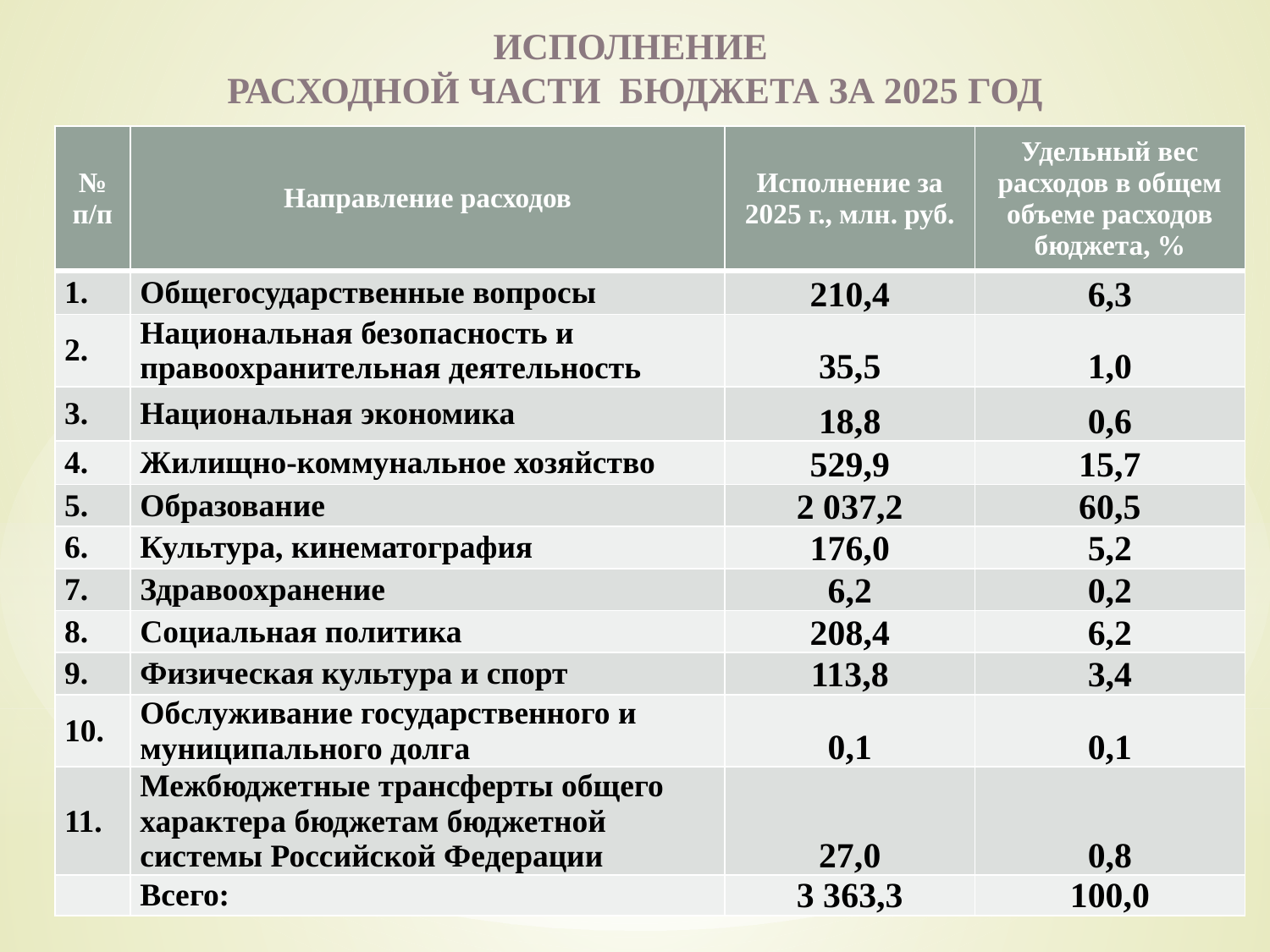

# ИСПОЛНЕНИЕ РАСХОДНОЙ ЧАСТИ  БЮДЖЕТА ЗА 2025 ГОД
| № п/п | Направление расходов | Исполнение за 2025 г., млн. руб. | Удельный вес расходов в общем объеме расходов бюджета, % |
| --- | --- | --- | --- |
| 1. | Общегосударственные вопросы | 210,4 | 6,3 |
| 2. | Национальная безопасность и правоохранительная деятельность | 35,5 | 1,0 |
| 3. | Национальная экономика | 18,8 | 0,6 |
| 4. | Жилищно-коммунальное хозяйство | 529,9 | 15,7 |
| 5. | Образование | 2 037,2 | 60,5 |
| 6. | Культура, кинематография | 176,0 | 5,2 |
| 7. | Здравоохранение | 6,2 | 0,2 |
| 8. | Социальная политика | 208,4 | 6,2 |
| 9. | Физическая культура и спорт | 113,8 | 3,4 |
| 10. | Обслуживание государственного и муниципального долга | 0,1 | 0,1 |
| 11. | Межбюджетные трансферты общего характера бюджетам бюджетной системы Российской Федерации | 27,0 | 0,8 |
|  | Всего: | 3 363,3 | 100,0 |